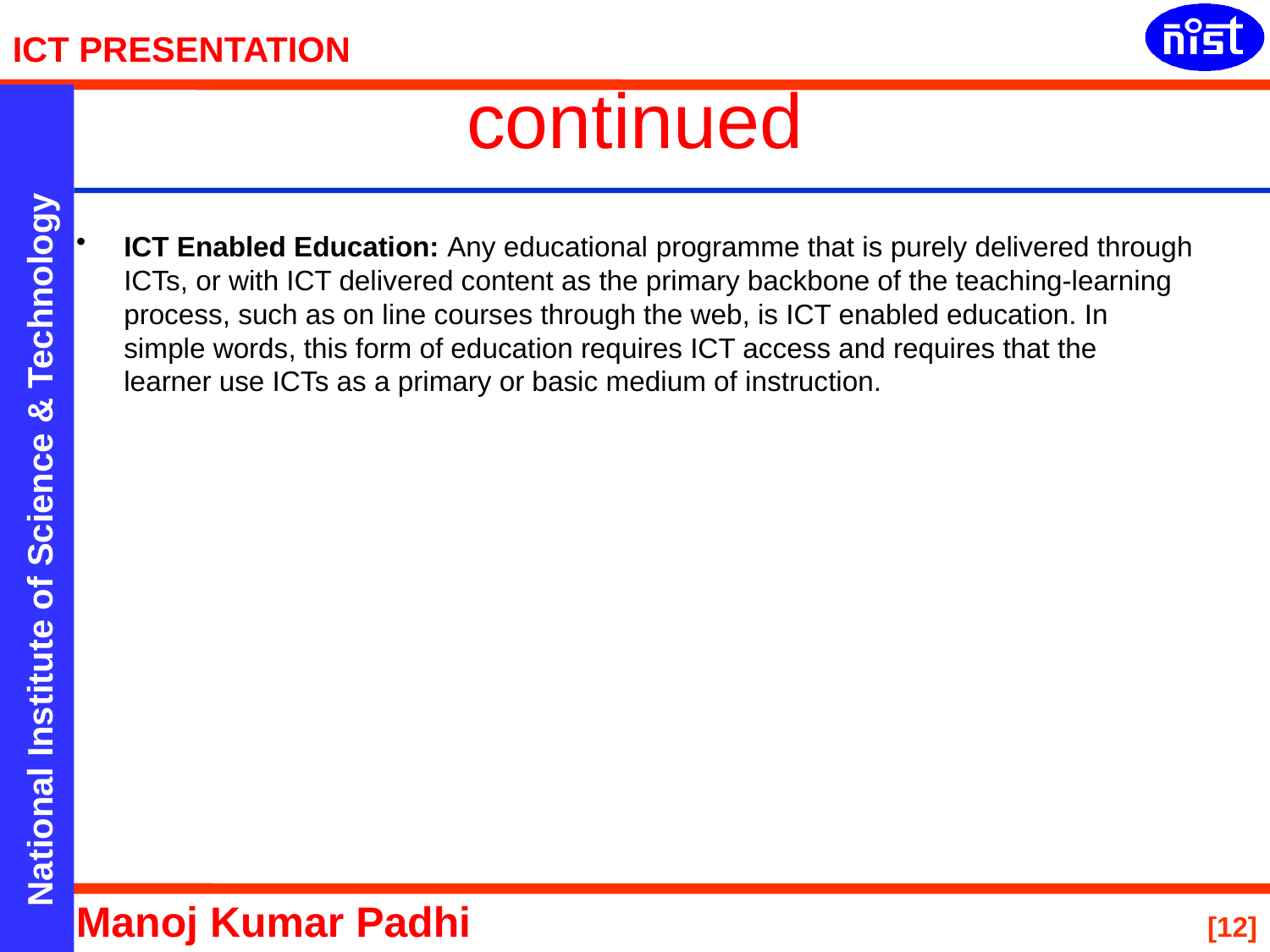

# continued

ICT Enabled Education: Any educational programme that is purely delivered through ICTs, or with ICT delivered content as the primary backbone of the teaching-learning process, such as on line courses through the web, is ICT enabled education. In simple words, this form of education requires ICT access and requires that the learner use ICTs as a primary or basic medium of instruction.